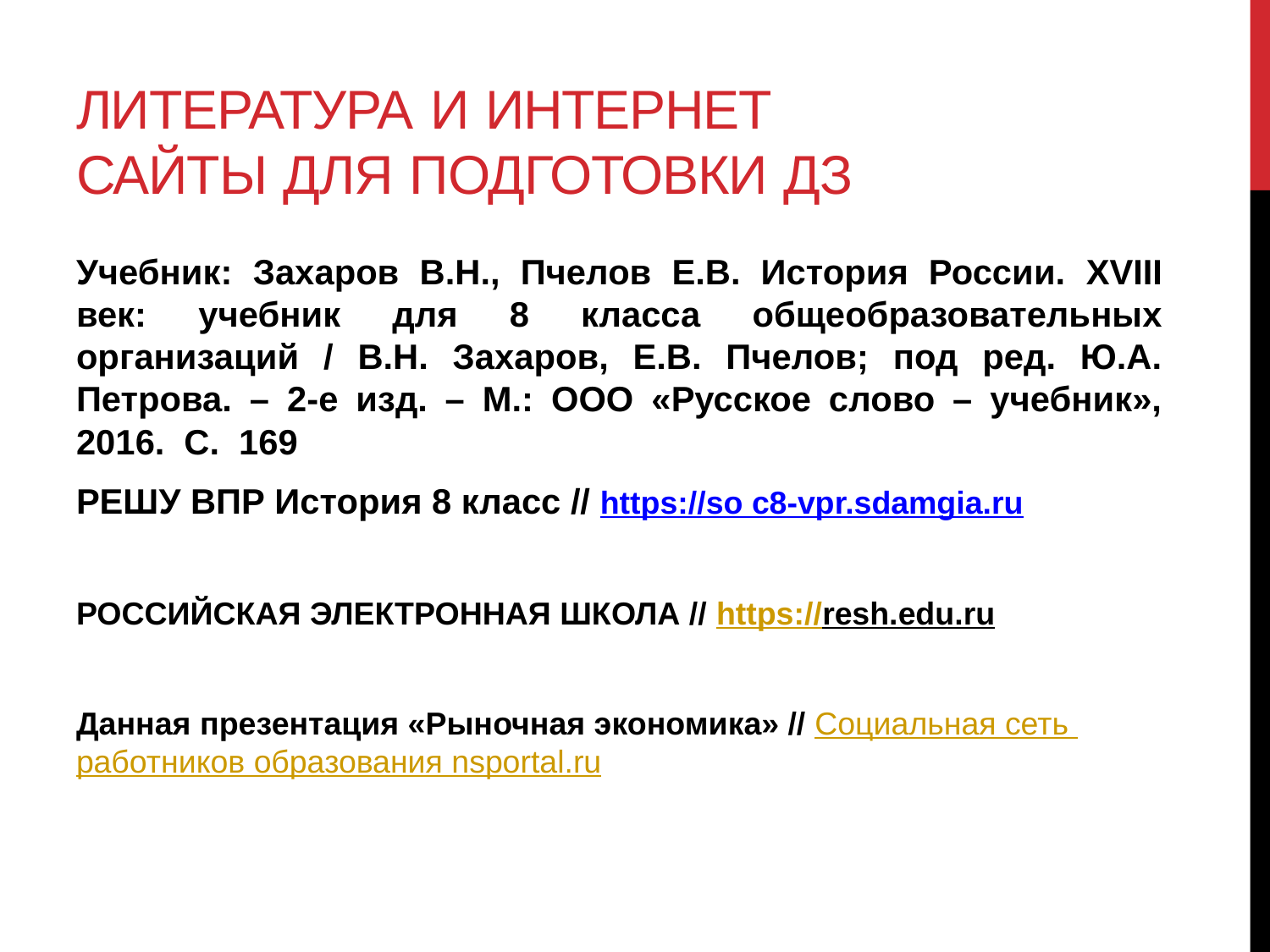

# Литература и интернет сайты для подготовки дз
Учебник: Захаров В.Н., Пчелов Е.В. История России. XVIII век: учебник для 8 класса общеобразовательных организаций / В.Н. Захаров, Е.В. Пчелов; под ред. Ю.А. Петрова. – 2-е изд. – М.: ООО «Русское слово – учебник», 2016.  С.  169
РЕШУ ВПР История 8 класс // https://so c8-vpr.sdamgia.ru

РОССИЙСКАЯ ЭЛЕКТРОННАЯ ШКОЛА // https://resh.edu.ru

Данная презентация «Рыночная экономика» // Социальная сеть работников образования nsportal.ru